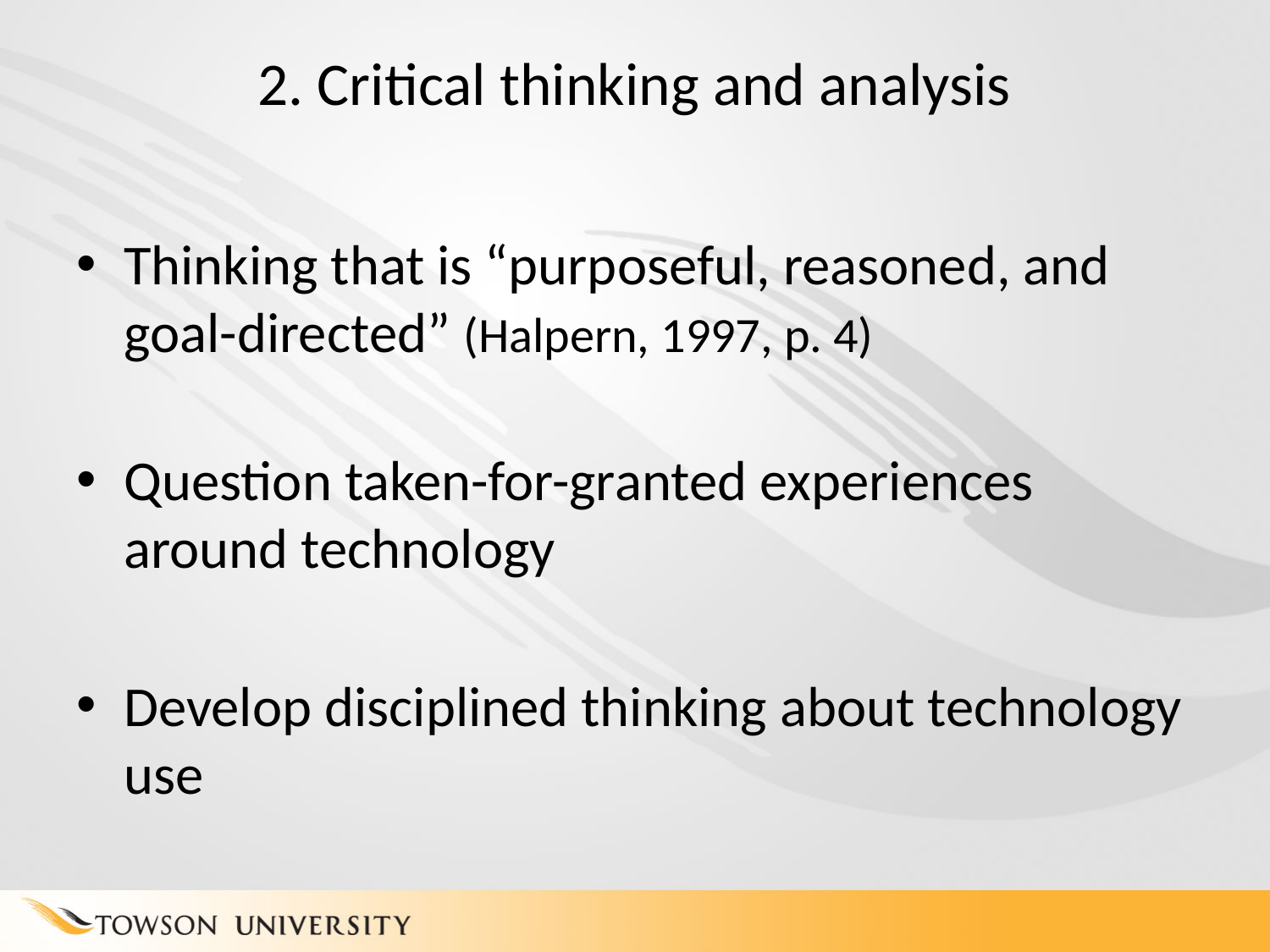

# 2. Critical thinking and analysis
Thinking that is “purposeful, reasoned, and goal-directed” (Halpern, 1997, p. 4)

Question taken-for-granted experiences around technology

Develop disciplined thinking about technology use